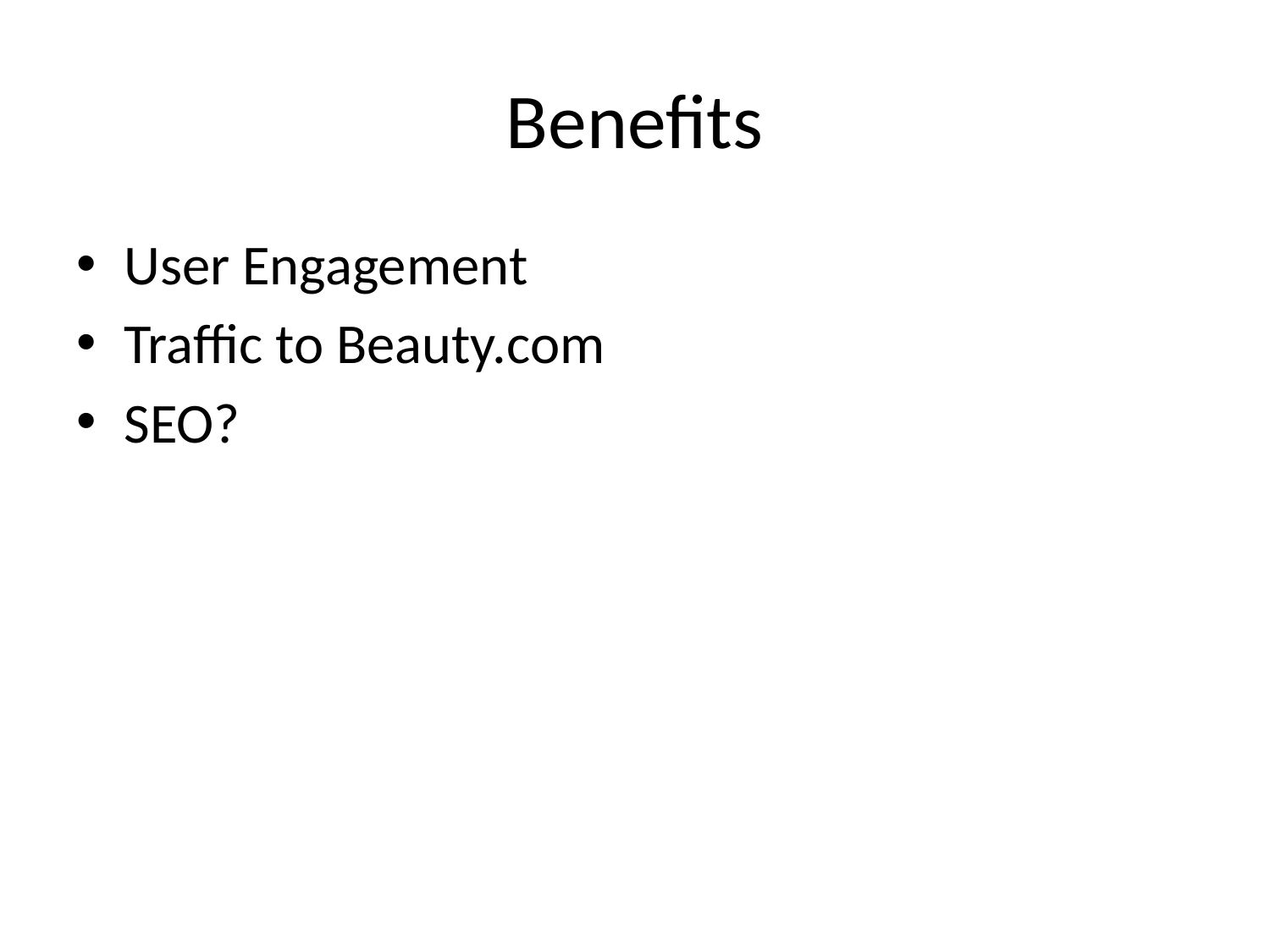

# Benefits
User Engagement
Traffic to Beauty.com
SEO?